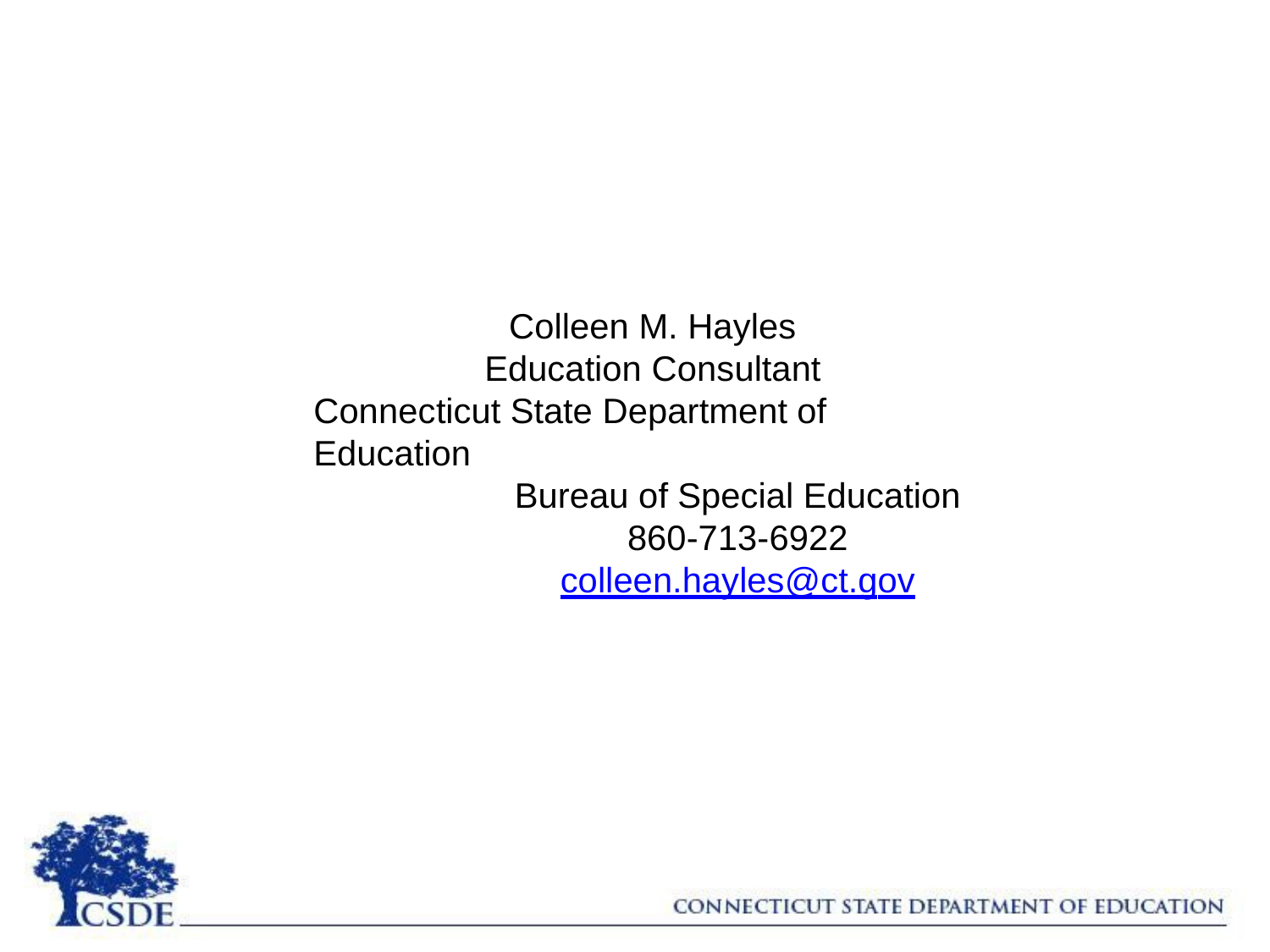

Colleen M. Hayles
Education Consultant Connecticut State Department of Education
Bureau of Special Education
860-713-6922
colleen.hayles@ct.gov